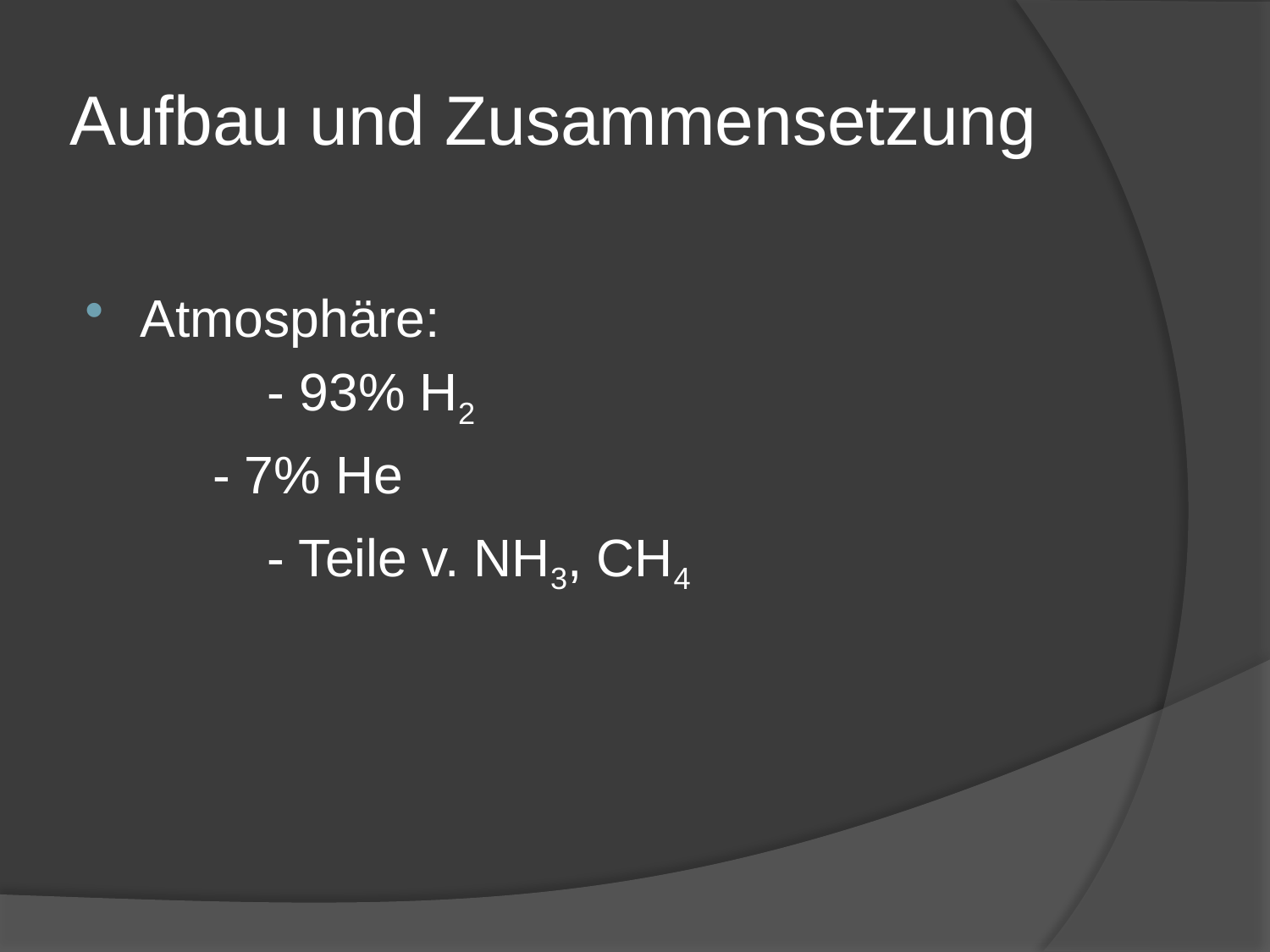

# Aufbau und Zusammensetzung
Atmosphäre:
		- 93% H2
         - 7% He
		- Teile v. NH3, CH4